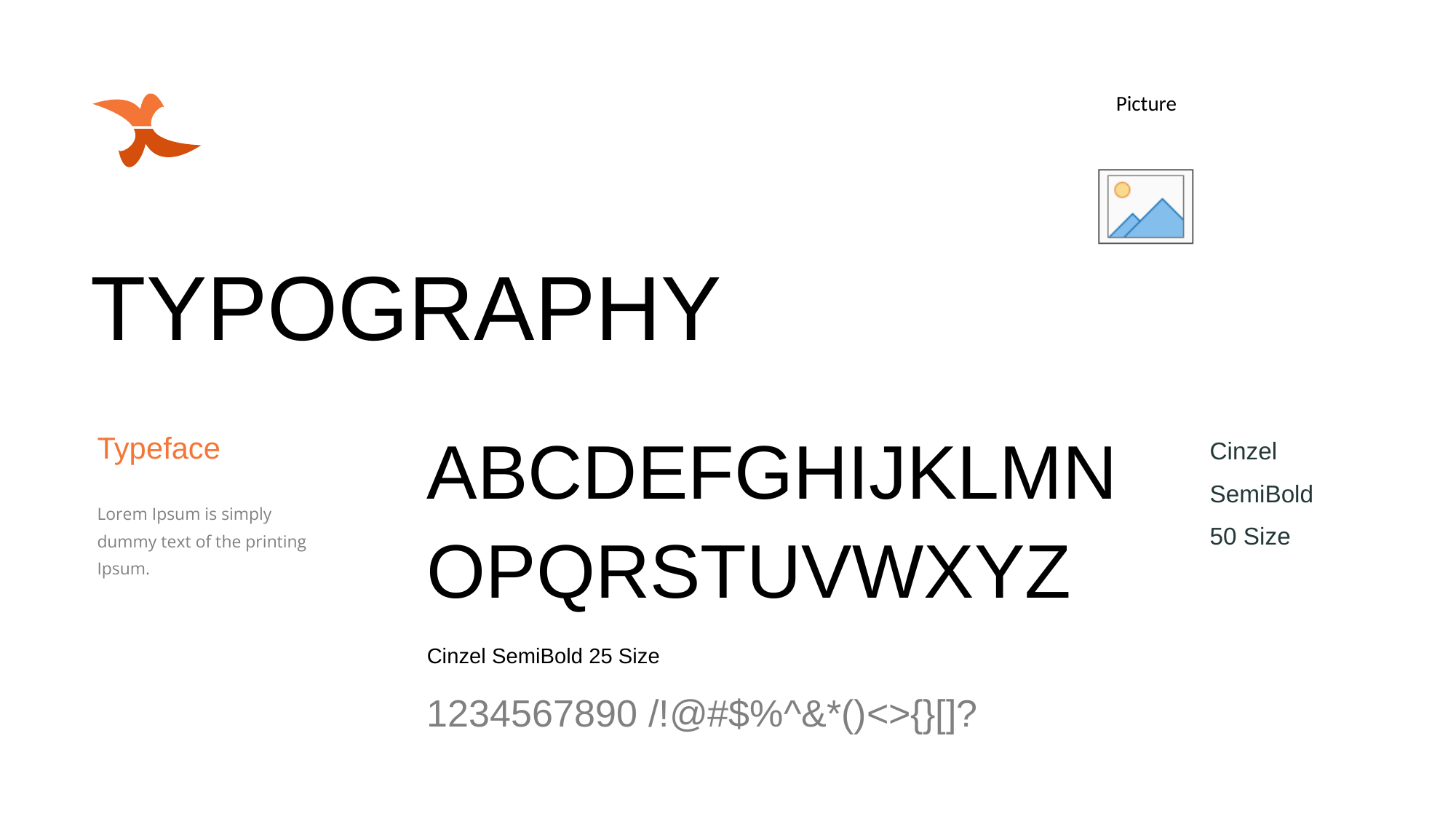

TYPOGRAPHY
ABCDEFGHIJKLMNOPQRSTUVWXYZ
Cinzel SemiBold
50 Size
Typeface
Lorem Ipsum is simply dummy text of the printing Ipsum.
Cinzel SemiBold 25 Size
1234567890 /!@#$%^&*()<>{}[]?